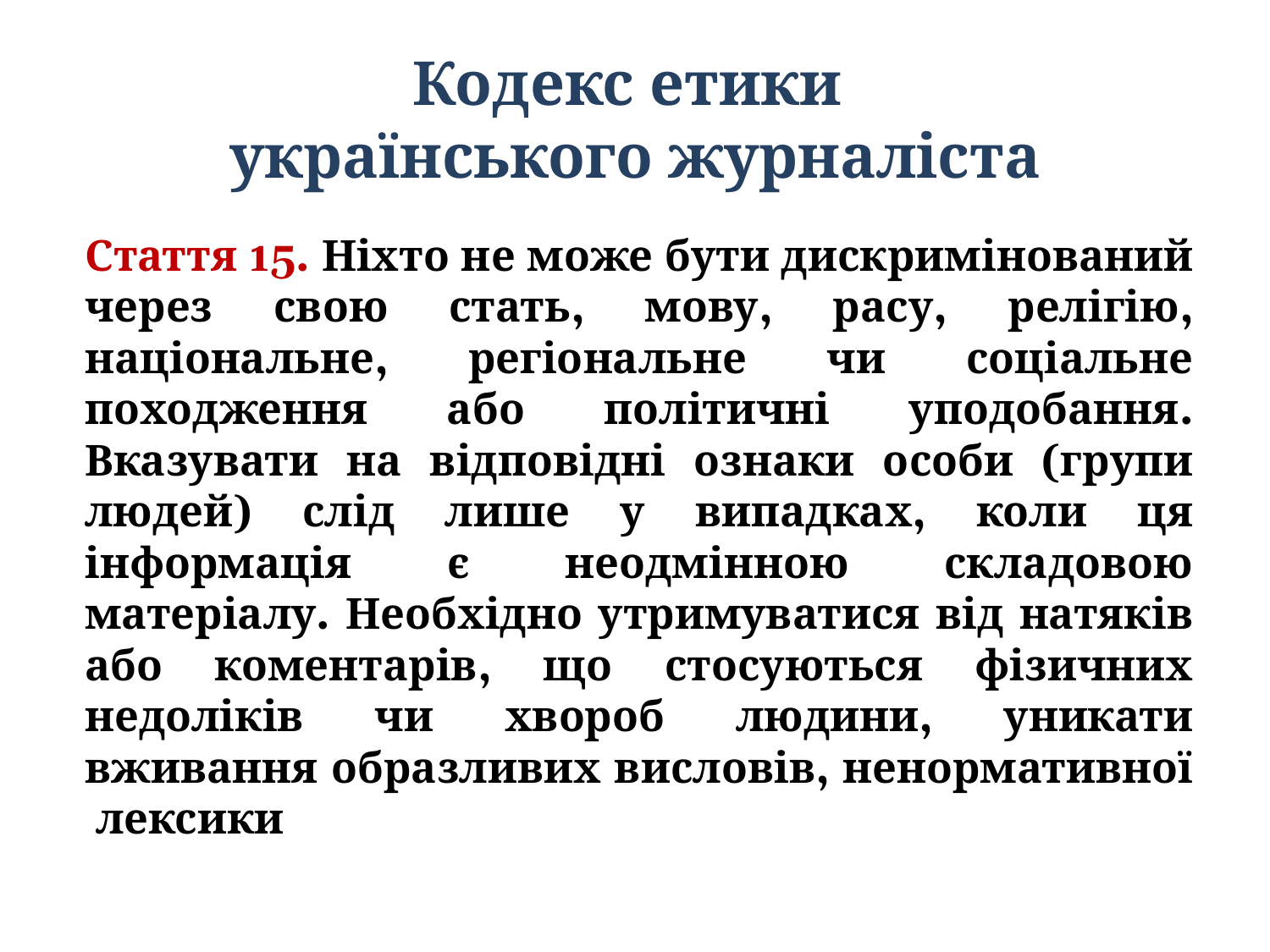

# Кодекс етики українського журналіста
Стаття 15. Ніхто не може бути дискримінований через свою стать, мову, расу, релігію, національне, регіональне чи соціальне походження або політичні уподобання. Вказувати на відповідні ознаки особи (групи людей) слід лише у випадках, коли ця інформація є неодмінною складовою матеріалу. Необхідно утримуватися від натяків або коментарів, що стосуються фізичних недоліків чи хвороб людини, уникати вживання образливих висловів, ненормативної  лексики